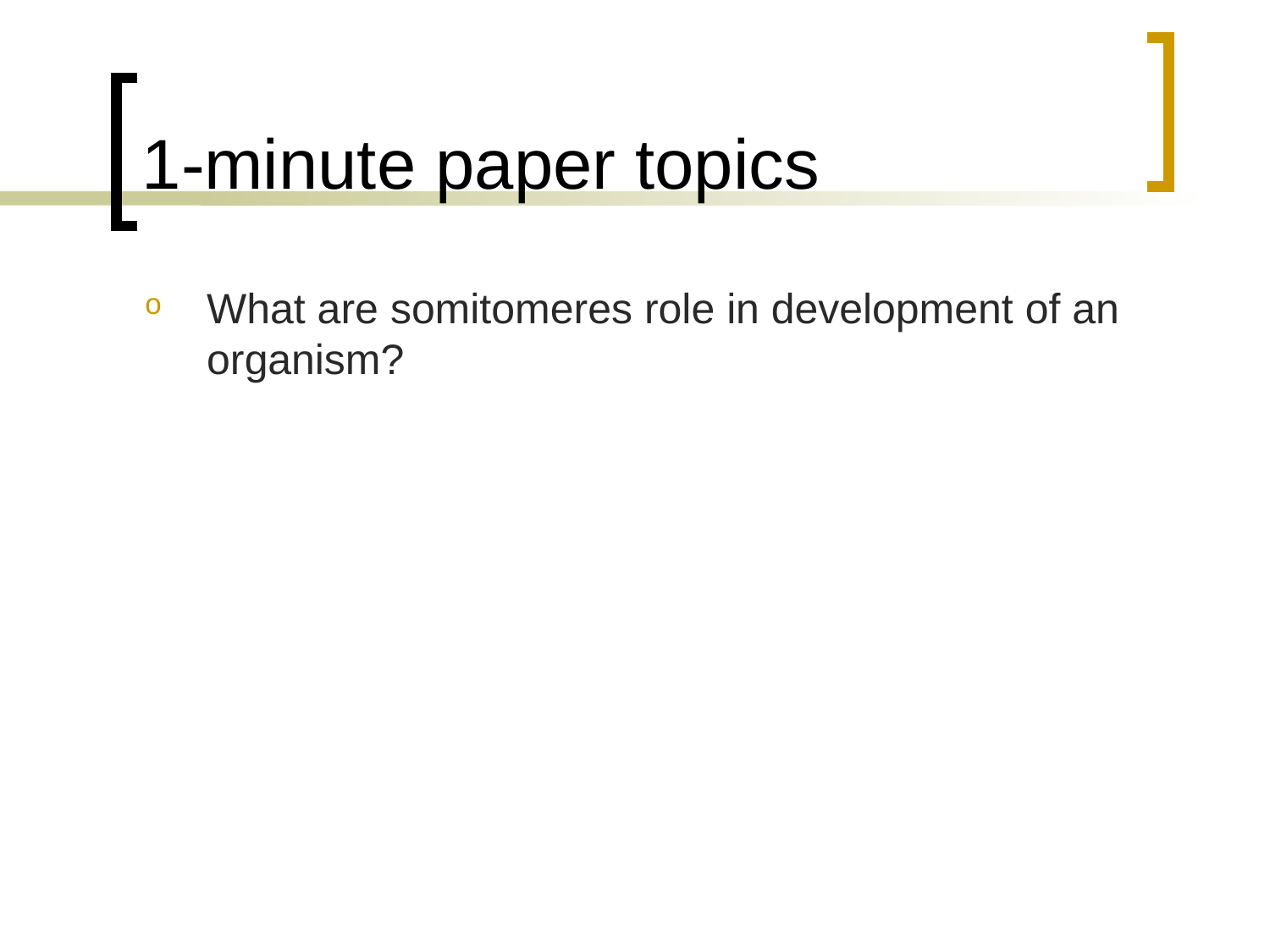

# 1-minute paper topics
What are somitomeres role in development of an organism?